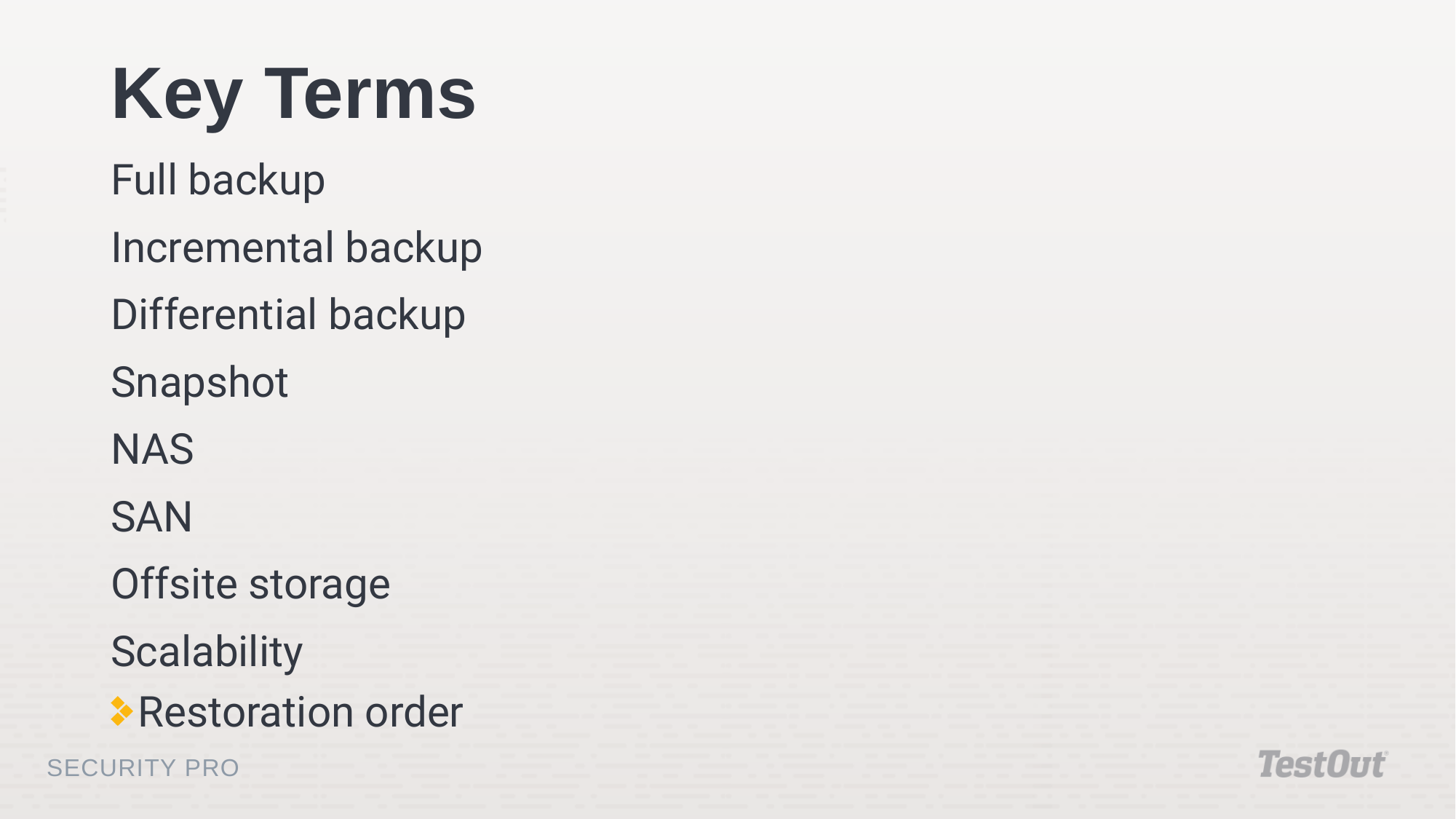

# Key Terms
Full backup
Incremental backup
Differential backup
Snapshot
NAS
SAN
Offsite storage
Scalability
Restoration order
Security Pro